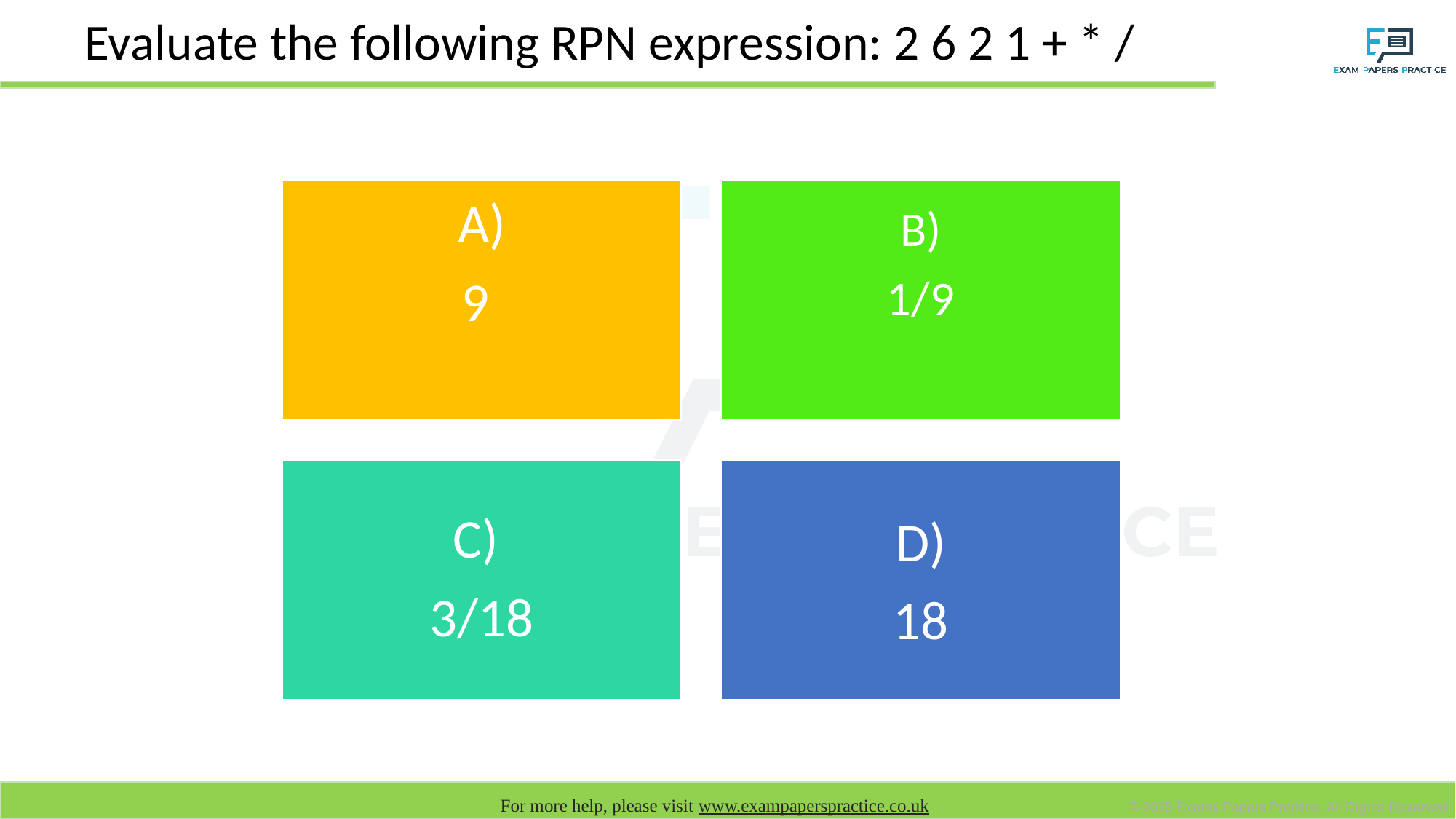

# Evaluate the following RPN expression: 2 6 2 1 + * /
A)
9

B)
1/9

C)
3/18

D)
18